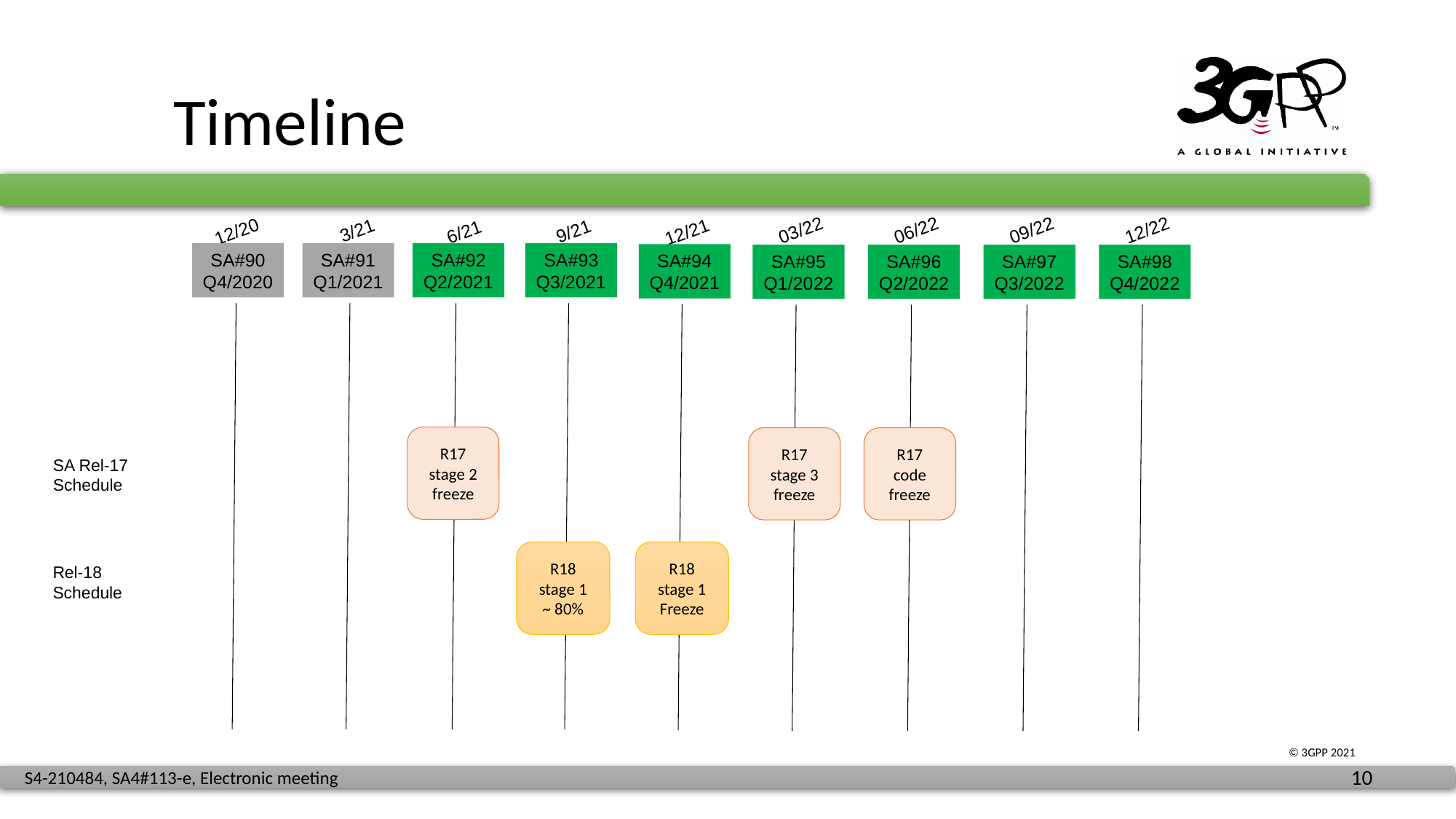

# Timeline
03/22
06/22
09/22
12/22
3/21
9/21
12/20
6/21
12/21
SA#90
Q4/2020
SA#91
Q1/2021
SA#92
Q2/2021
SA#93
Q3/2021
SA#94
Q4/2021
SA#95
Q1/2022
SA#96
Q2/2022
SA#97
Q3/2022
SA#98
Q4/2022
R17 stage 2
freeze
R17 stage 3
freeze
R17 code
freeze
SA Rel-17
Schedule
R18
stage 1
~ 80%
R18
stage 1
Freeze
Rel-18
Schedule